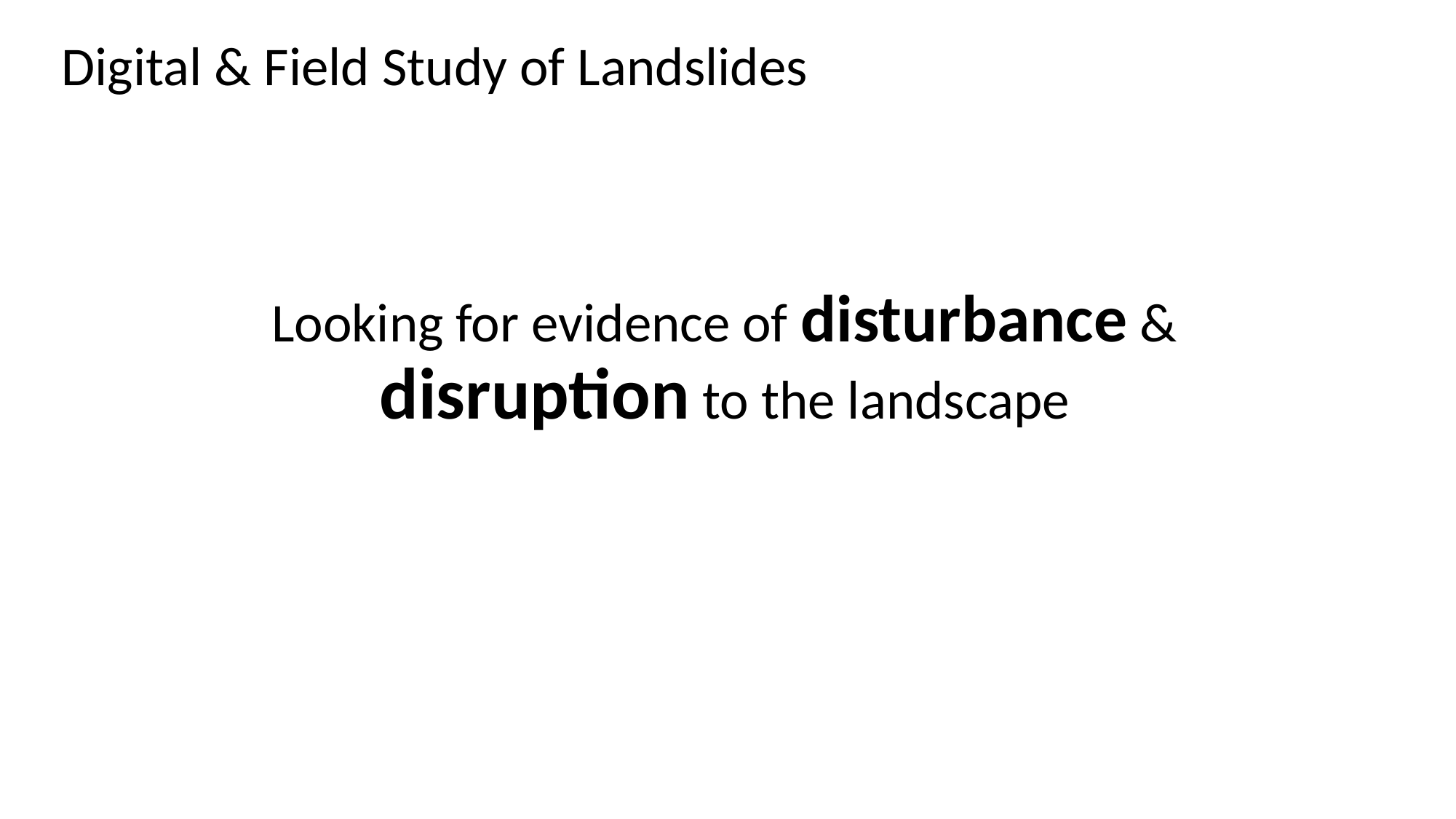

# Digital & Field Study of Landslides
Looking for evidence of disturbance & disruption to the landscape